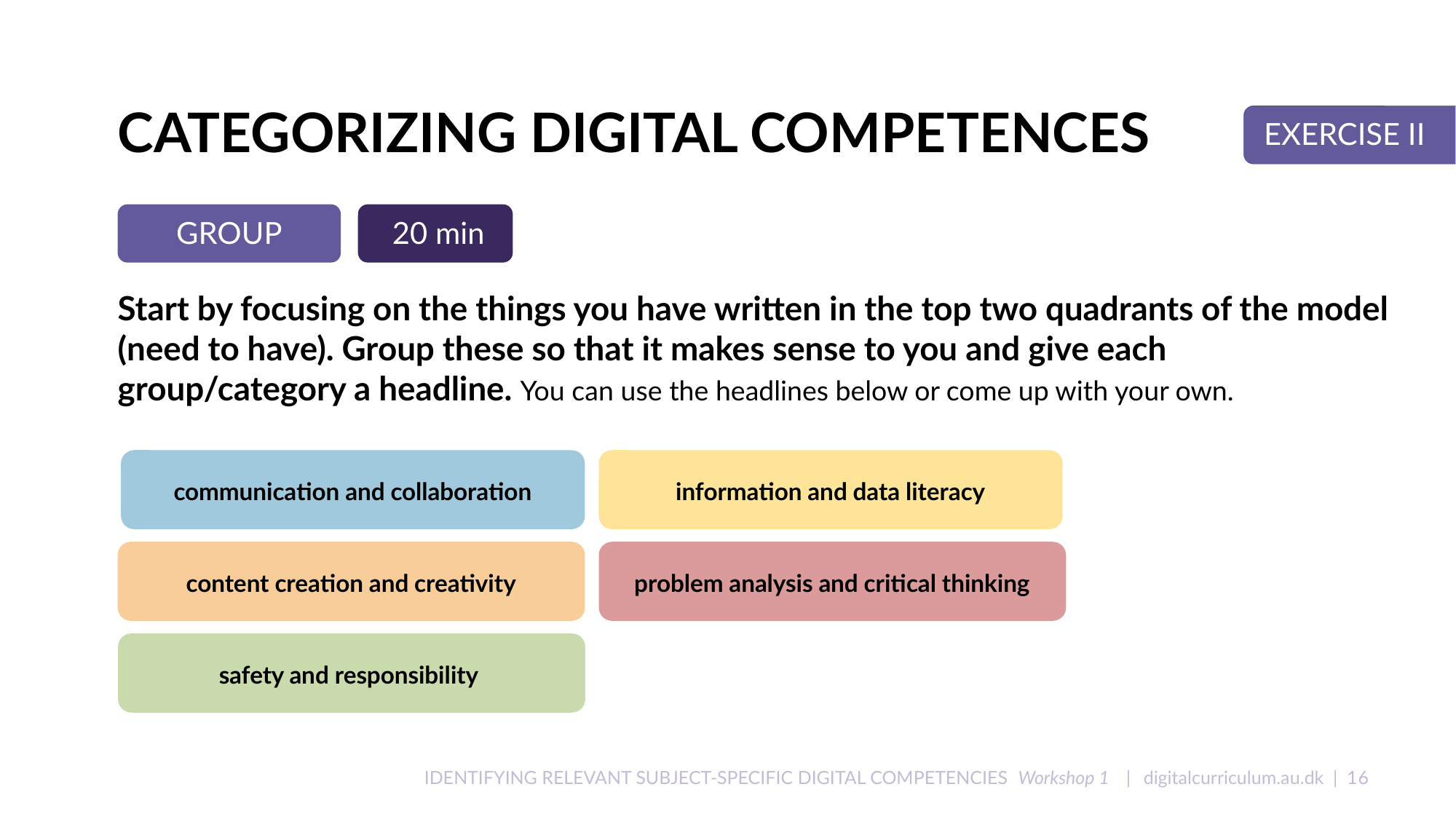

# Categorizing digital competences
EXERCISE II
GROUP
20 min
Start by focusing on the things you have written in the top two quadrants of the model (need to have). Group these so that it makes sense to you and give each group/category a headline. You can use the headlines below or come up with your own.

communication and collaboration
information and data literacy
problem analysis and critical thinking
content creation and creativity
safety and responsibility
16